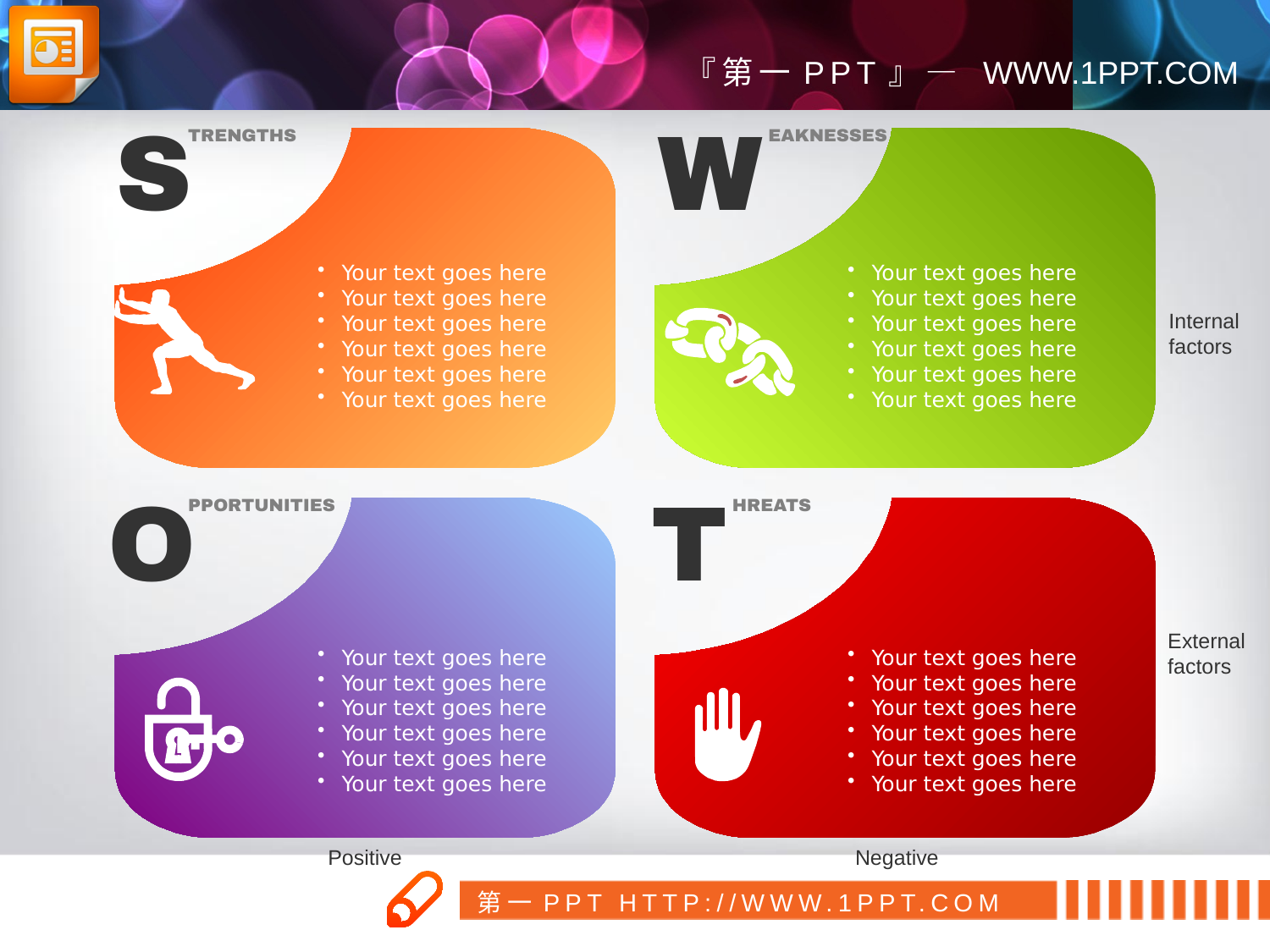

S
TRENGTHS

W
EAKNESSES

Your text goes here
Your text goes here
Your text goes here
Your text goes here
Your text goes here
Your text goes here
Your text goes here
Your text goes here
Your text goes here
Your text goes here
Your text goes here
Your text goes here

Internal
factors

O
T
HREATS

PPORTUNITIES

External
factors
Your text goes here
Your text goes here
Your text goes here
Your text goes here
Your text goes here
Your text goes here
Your text goes here
Your text goes here
Your text goes here
Your text goes here
Your text goes here
Your text goes here

Positive
Negative